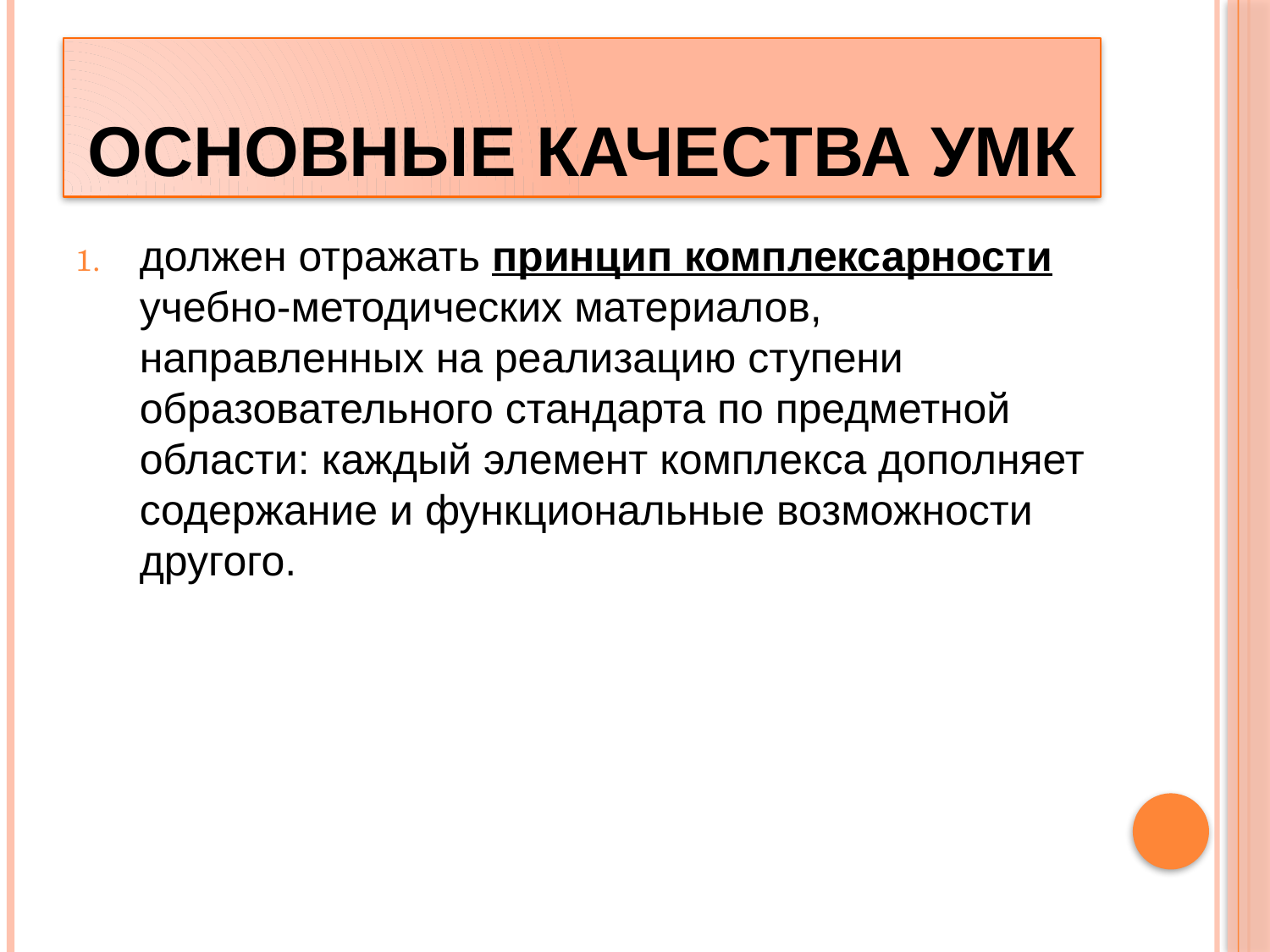

# Основные качества УМК
должен отражать принцип комплексарности учебно-методических материалов, направленных на реализацию ступени образовательного стандарта по предметной области: каждый элемент комплекса дополняет содержание и функциональные возможности другого.